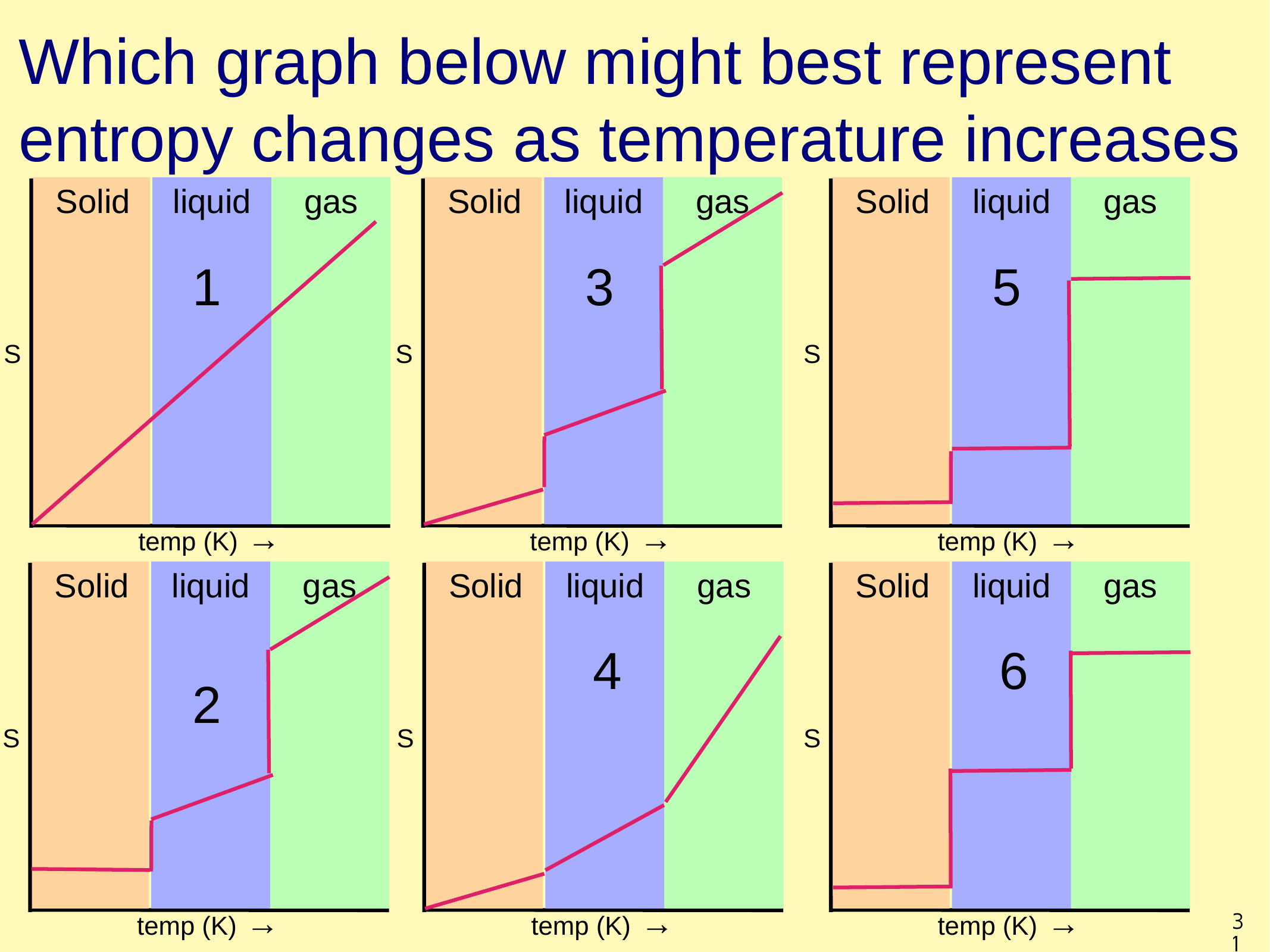

# Which graph below might best represent entropy changes as temperature increases
Solid
liquid
gas

S
temp (K) →

Solid
liquid
gas

S
temp (K) →

Solid
liquid
gas

S
temp (K) →

1
3
5
Solid
liquid
gas

S
temp (K) →

Solid
liquid
gas

S
temp (K) →

Solid
liquid
gas

S
temp (K) →

4
6
2
31
temp (K) →